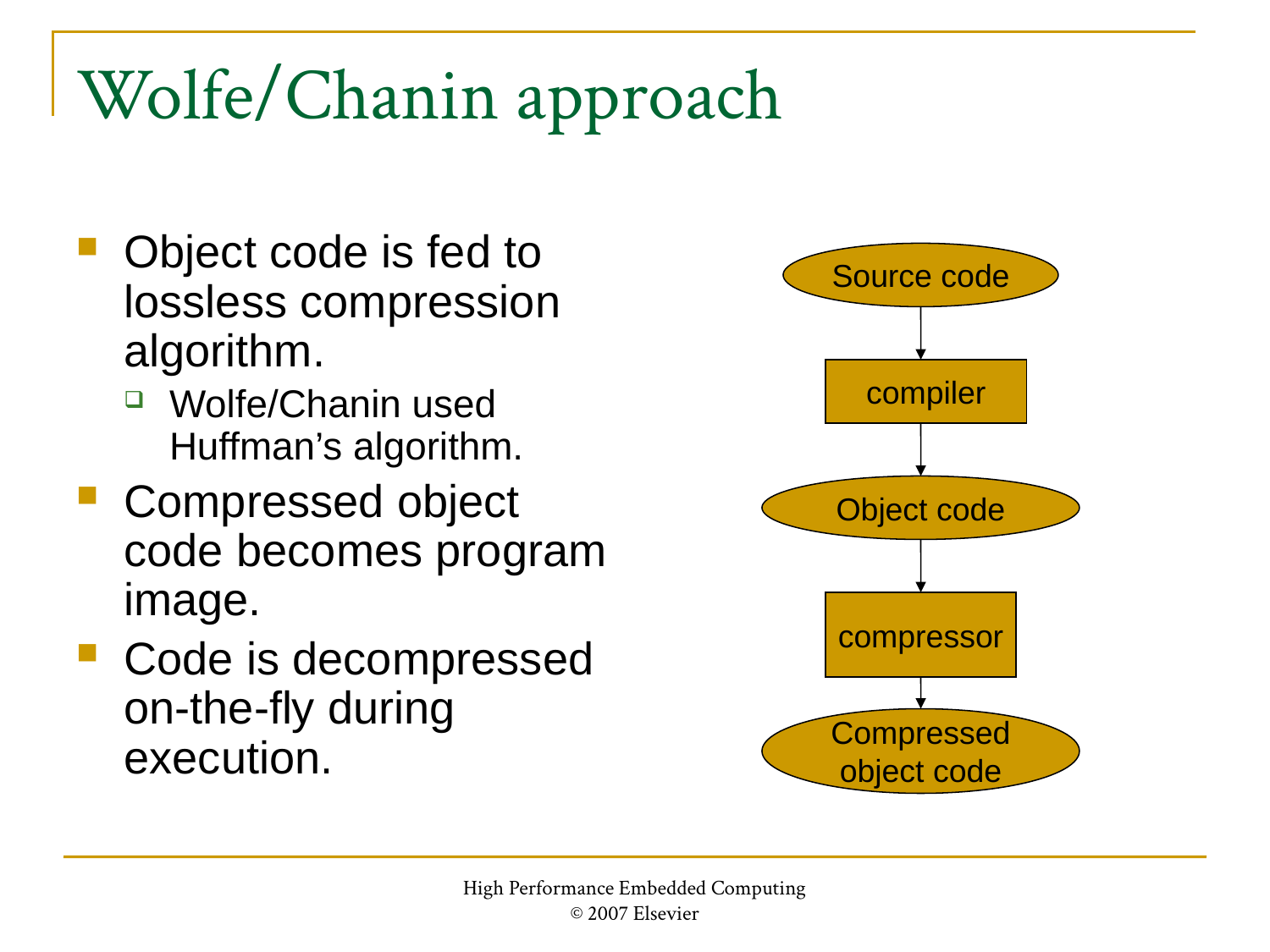

# Wolfe/Chanin approach
Object code is fed to lossless compression algorithm.
Wolfe/Chanin used Huffman’s algorithm.
Compressed object code becomes program image.
Code is decompressed on-the-fly during execution.
Source code

compiler

Object code

compressor

Compressed
object code
High Performance Embedded Computing
© 2007 Elsevier